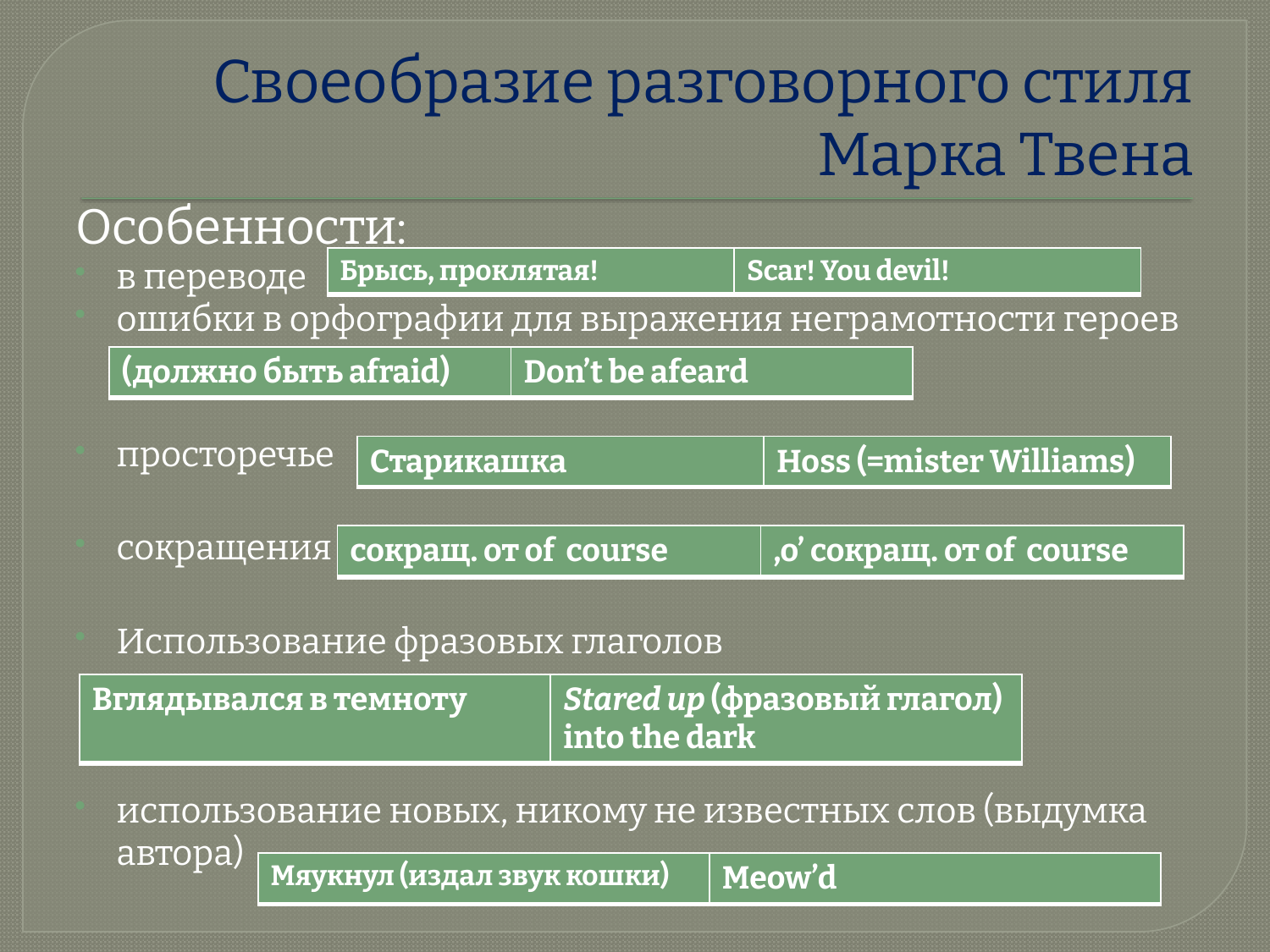

# Своеобразие разговорного стиля Марка Твена
Особенности:
в переводе
ошибки в орфографии для выражения неграмотности героев

просторечье

сокращения

Использование фразовых глаголов

использование новых, никому не известных слов (выдумка автора)

| Брысь, проклятая! | Scar! You devil! |
| --- | --- |
| (должно быть afraid) | Don’t be afeard |
| --- | --- |
| Старикашка | Hoss (=mister Williams) |
| --- | --- |
| сокращ. от of course | ,o’ сокращ. от of course |
| --- | --- |
| Вглядывался в темноту | Stared up (фразовый глагол) into the dark |
| --- | --- |
| Мяукнул (издал звук кошки) | Meow’d |
| --- | --- |